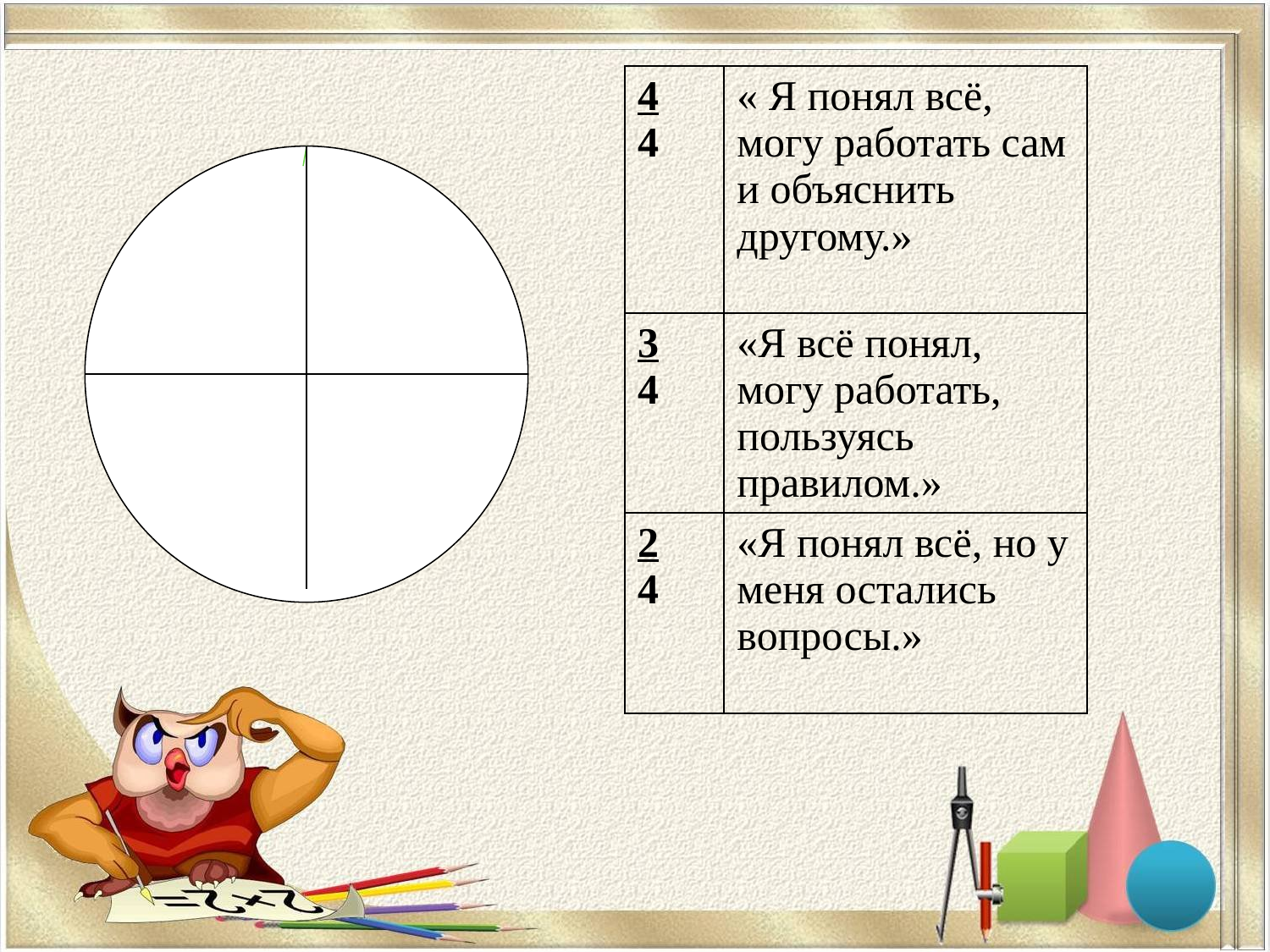

| 4 4 | « Я понял всё, могу работать сам и объяснить другому.» |
| --- | --- |
| 3 4 | «Я всё понял, могу работать, пользуясь правилом.» |
| 2 4 | «Я понял всё, но у меня остались вопросы.» |